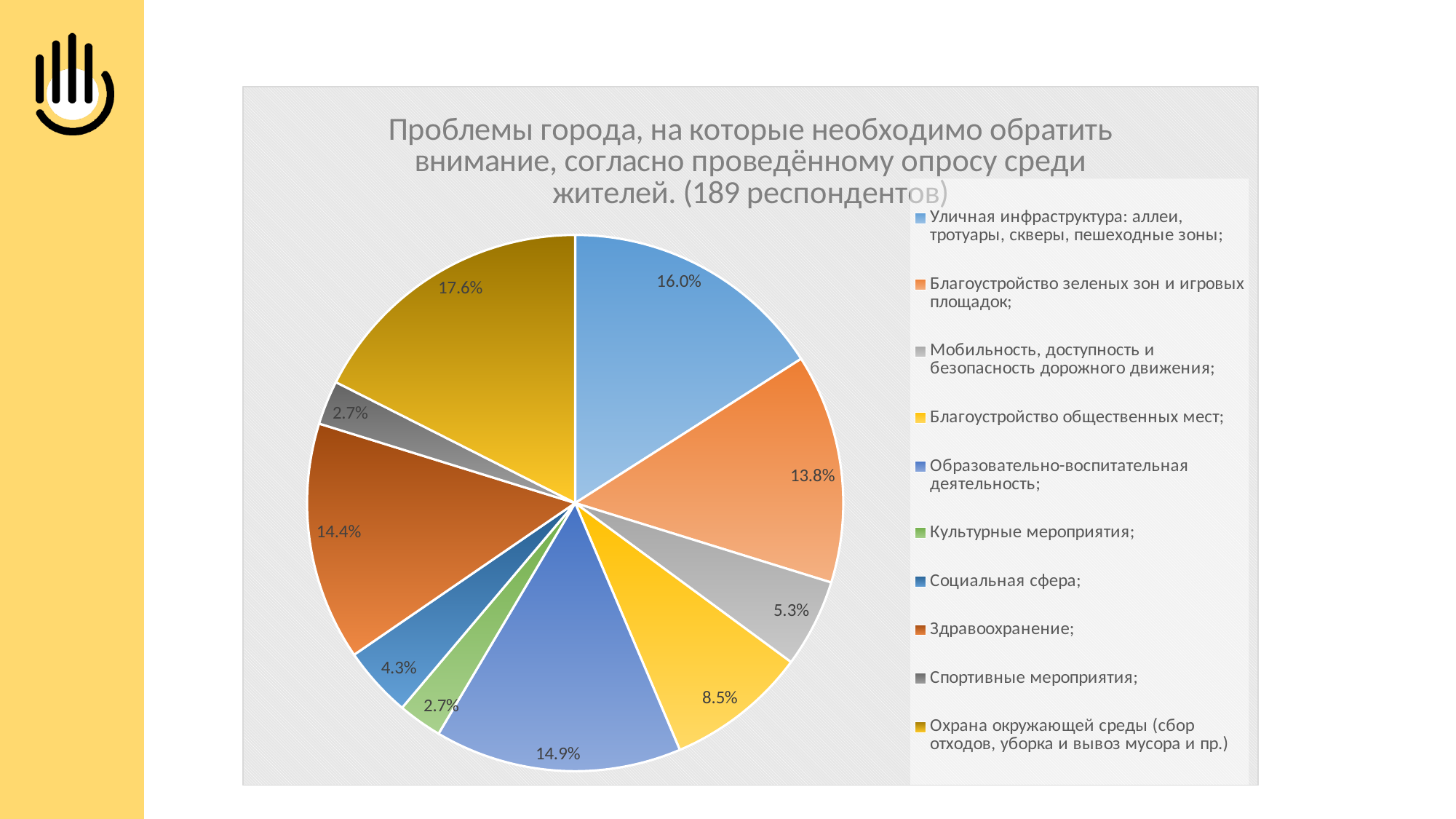

### Chart: Проблемы города, на которые необходимо обратить внимание, согласно проведённому опросу среди жителей. (189 респондентов)

| Category | Проблемы города, на которые необходимо обратить внимание, по мнению жителей |
|---|---|
| Уличная инфраструктура: аллеи, тротуары, скверы, пешеходные зоны; | 30.0 |
| Благоустройство зеленых зон и игровых площадок; | 26.0 |
| Мобильность, доступность и безопасность дорожного движения;   | 10.0 |
| Благоустройство общественных мест;  | 16.0 |
| Образовательно-воспитательная деятельность; | 28.0 |
| Культурные мероприятия; | 5.0 |
| Социальная сфера; | 8.0 |
| Здравоохранение; | 27.0 |
| Спортивные мероприятия; | 5.0 |
| Охрана окружающей среды (сбор отходов, уборка и вывоз мусора и пр.) | 33.0 |